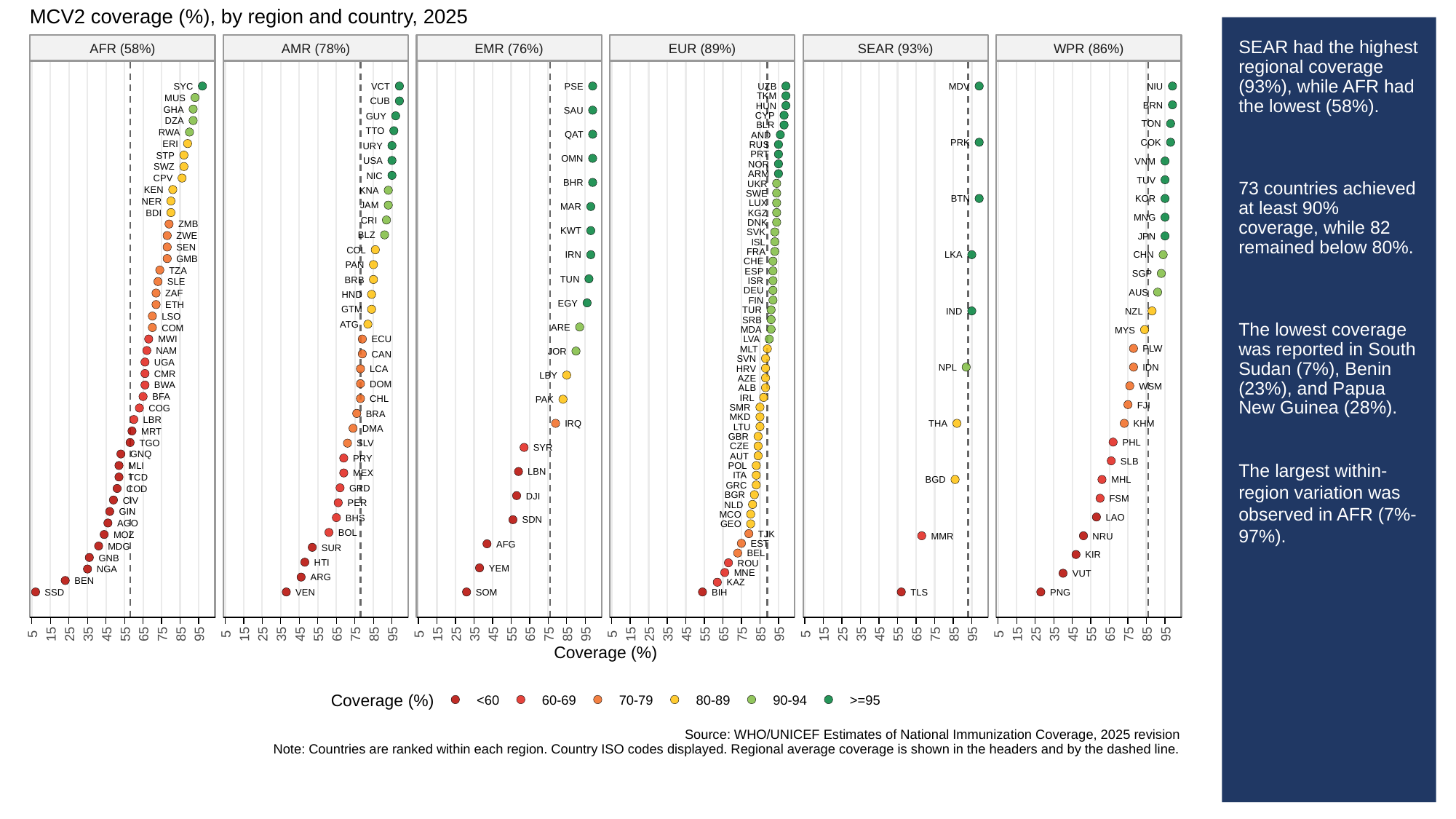

MCV2 coverage (%), by region and country, 2025

AFR (58%)
AMR (78%)
EMR (76%)
EUR (89%)
SEAR (93%)
WPR (86%)

SYC
VCT
PSE
UZB
MDV
NIU

TKM

MUS

CUB

BRN
HUN

GHA

SAU

CYP
GUY

DZA

TON

BLR

TTO

RWA

QAT
AND

PRK
COK

ERI

RUS

URY

PRT

STP

OMN

USA
VNM

NOR

SWZ

ARM

NIC

CPV

TUV

BHR

UKR

KEN
KNA

SWE

BTN
KOR

NER

LUX

JAM

MAR

BDI
KGZ

MNG

CRI

DNK

ZMB

KWT

SVK

BLZ

ZWE
JPN

ISL

SEN

COL

FRA

IRN
LKA
CHN

GMB

CHE

PAN

TZA

ESP

SGP

TUN
BRB

ISR

SLE

DEU

AUS

ZAF

HND

FIN

EGY

ETH

GTM
TUR

IND
NZL

LSO

SRB

ATG

ARE
COM

MDA
MYS

MWI
ECU
LVA

PLW
MLT

NAM
JOR

CAN

SVN

UGA

NPL
IDN

HRV
LCA

CMR

LBY

AZE

DOM

BWA

WSM

ALB

BFA

IRL

CHL
PAK

FJI

SMR

COG

BRA

MKD

LBR

IRQ
THA
KHM

LTU

DMA

MRT

GBR

PHL

TGO
SLV

CZE

SYR

GNQ

AUT

PRY

SLB

MLI
POL

LBN

MEX

ITA

TCD

BGD
MHL

GRC

GRD
COD

BGR

DJI

FSM

CIV

PER

NLD

GIN

MCO

LAO
BHS

SDN

AGO

GEO

BOL

TJK

MOZ

MMR
NRU

EST
AFG

MDG

SUR

BEL

KIR

GNB

HTI
ROU

YEM

NGA

MNE
VUT

ARG

BEN

KAZ

SSD
VEN
SOM
BIH
TLS
PNG

5
15
25
35
45
55
65
75
85
95
5
15
25
35
45
55
65
75
85
95
5
15
25
35
45
55
65
75
85
95
5
15
25
35
45
55
65
75
85
95
5
15
25
35
45
55
65
75
85
95
5
15
25
35
45
55
65
75
85
95
Coverage (%)
Coverage (%)
<60
60-69
70-79
80-89
90-94
>=95

Source: WHO/UNICEF Estimates of National Immunization Coverage, 2025 revision
Note: Countries are ranked within each region. Country ISO codes displayed. Regional average coverage is shown in the headers and by the dashed line.
# SEAR had the highest regional coverage (93%), while AFR had the lowest (58%).

73 countries achieved at least 90% coverage, while 82 remained below 80%.

The lowest coverage was reported in South Sudan (7%), Benin (23%), and Papua New Guinea (28%).

The largest within-region variation was observed in AFR (7%-97%).